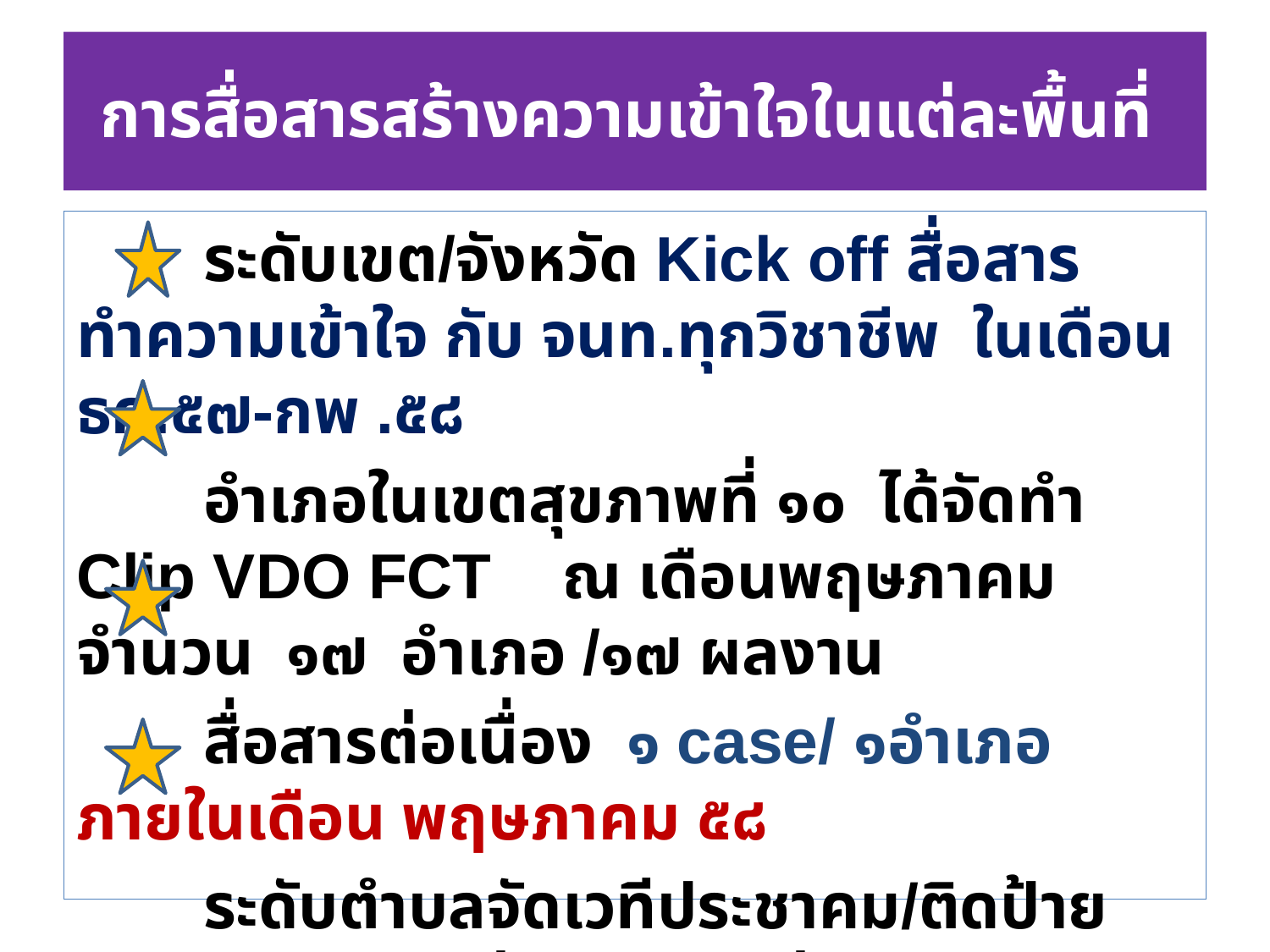

# การสื่อสารสร้างความเข้าใจในแต่ละพื้นที่
	ระดับเขต/จังหวัด Kick off สื่อสารทำความเข้าใจ กับ จนท.ทุกวิชาชีพ  ในเดือน ธค.๕๗-กพ .๕๘
	อำเภอในเขตสุขภาพที่ ๑๐  ได้จัดทำ Clip VDO FCT    ณ เดือนพฤษภาคม จำนวน  ๑๗  อำเภอ /๑๗ ผลงาน
	สื่อสารต่อเนื่อง  ๑ case/ ๑อำเภอ  ภายในเดือน พฤษภาคม ๕๘
	ระดับตำบลจัดเวทีประชาคม/ติดป้ายสัญลักษณ์บอกช่องทางติดต่อ ถึงประชาชน   ภายในเดือน มิถุนายน ๕๘